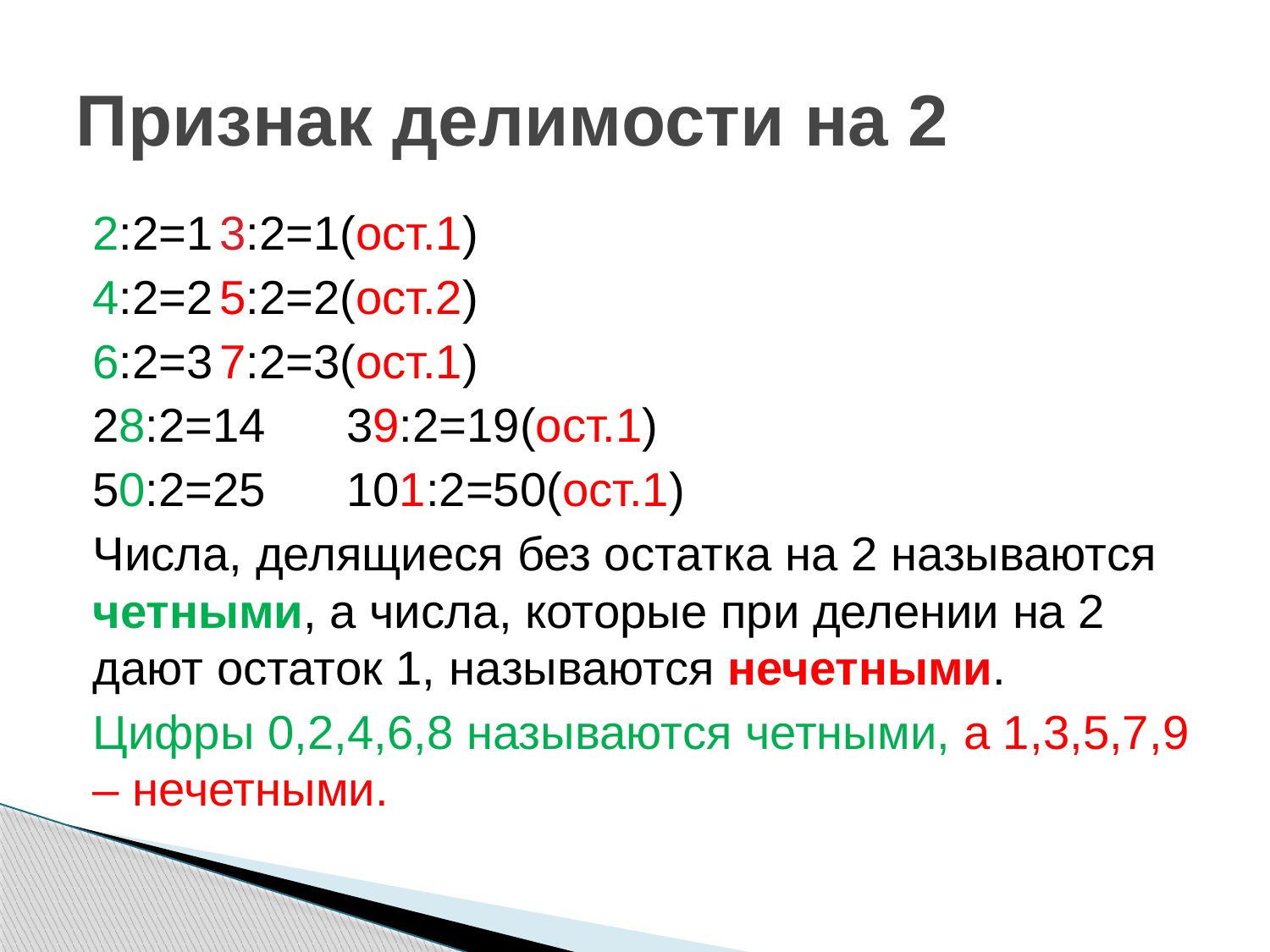

# Признак делимости на 2
2:2=1	3:2=1(ост.1)
4:2=2	5:2=2(ост.2)
6:2=3	7:2=3(ост.1)
28:2=14	39:2=19(ост.1)
50:2=25	101:2=50(ост.1)
Числа, делящиеся без остатка на 2 называются четными, а числа, которые при делении на 2 дают остаток 1, называются нечетными.
Цифры 0,2,4,6,8 называются четными, а 1,3,5,7,9 – нечетными.